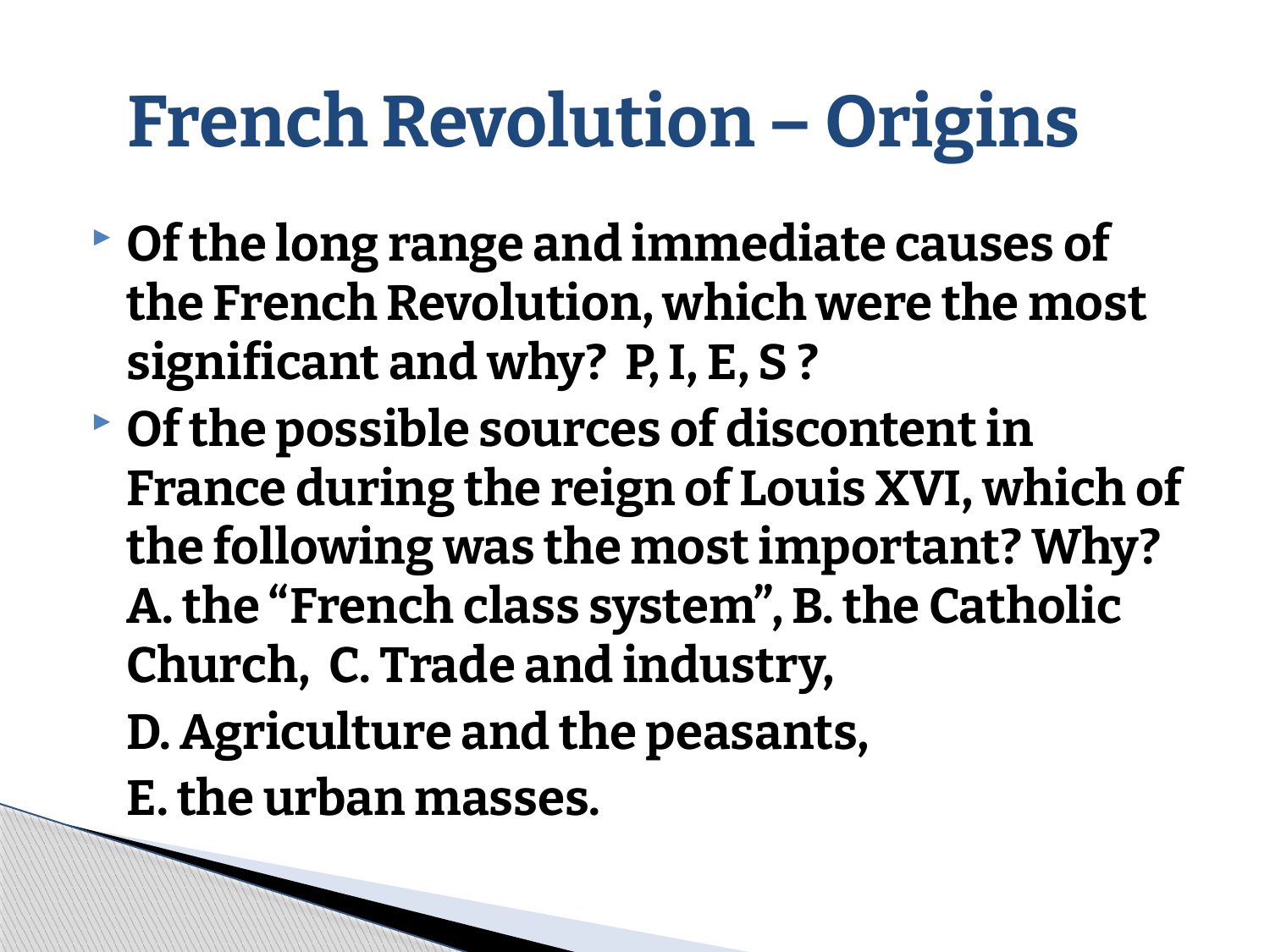

# French Revolution – Origins
Of the long range and immediate causes of the French Revolution, which were the most significant and why?  P, I, E, S ?
Of the possible sources of discontent in France during the reign of Louis XVI, which of the following was the most important? Why? A. the “French class system”, B. the Catholic Church,  C. Trade and industry,
    D. Agriculture and the peasants,
    E. the urban masses.